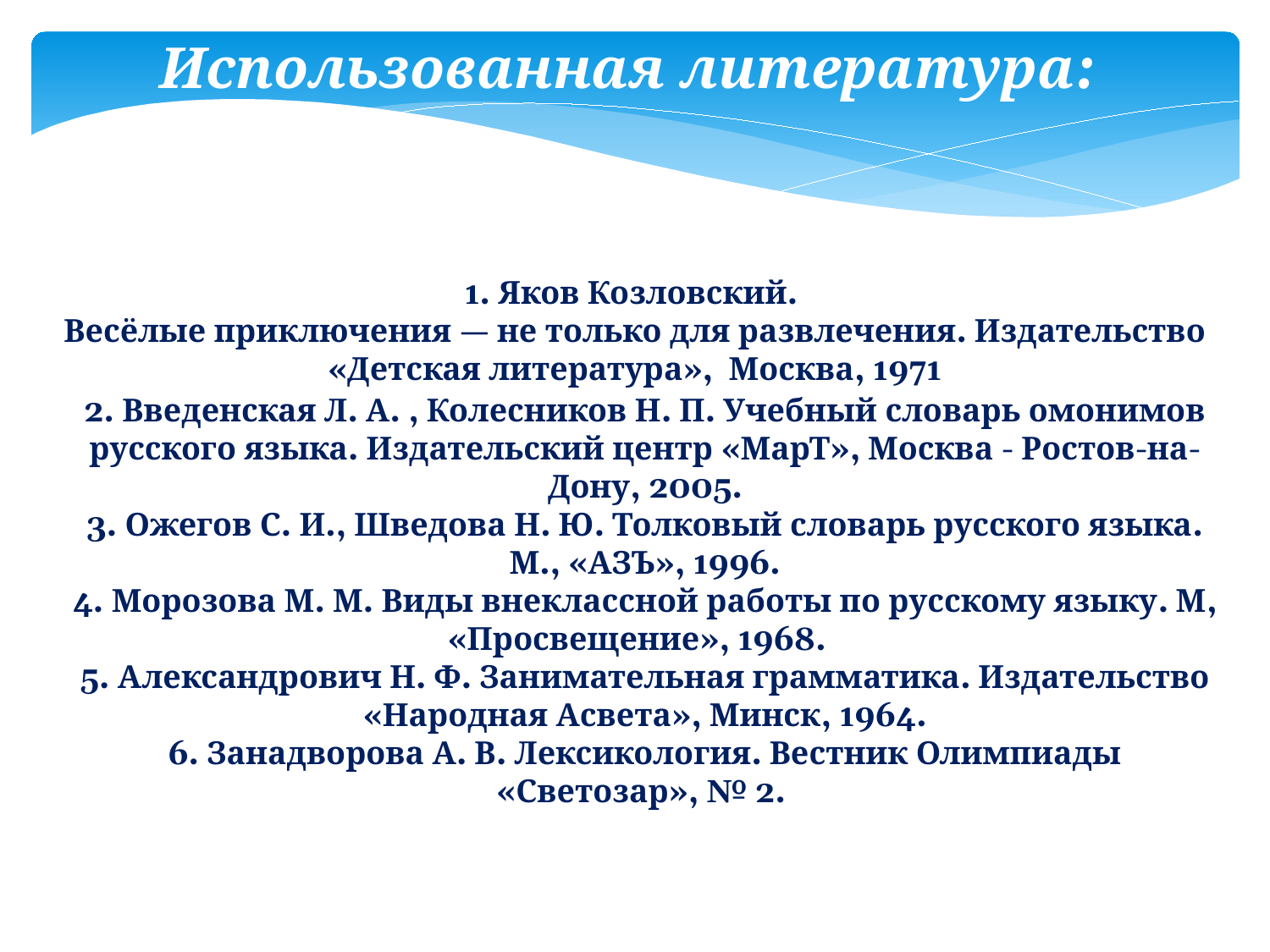

Использованная литература:
1. Яков Козловский.
Весёлые приключения — не только для развлечения. Издательство «Детская литература»,  Москва, 1971
2. Введенская Л. А. , Колесников Н. П. Учебный словарь омонимов русского языка. Издательский центр «МарТ», Москва - Ростов-на-Дону, 2005.
3. Ожегов С. И., Шведова Н. Ю. Толковый словарь русского языка. М., «АЗЪ», 1996.
4. Морозова М. М. Виды внеклассной работы по русскому языку. М, «Просвещение», 1968.
5. Александрович Н. Ф. Занимательная грамматика. Издательство «Народная Асвета», Минск, 1964.
6. Занадворова А. В. Лексикология. Вестник Олимпиады «Светозар», № 2.